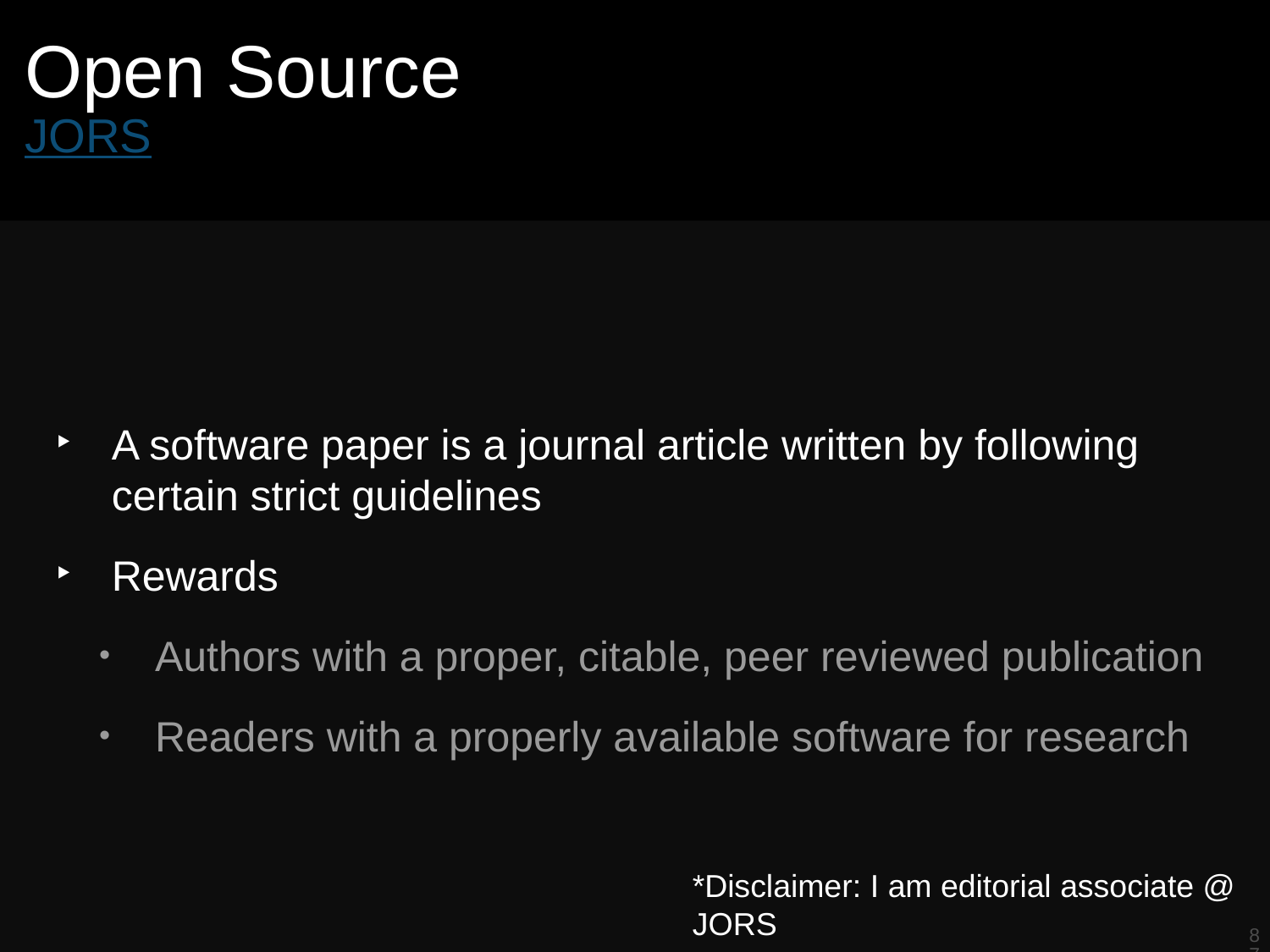

# Open Source
JORS
A software paper is a journal article written by following certain strict guidelines
Rewards
Authors with a proper, citable, peer reviewed publication
Readers with a properly available software for research
*Disclaimer: I am editorial associate @ JORS
87